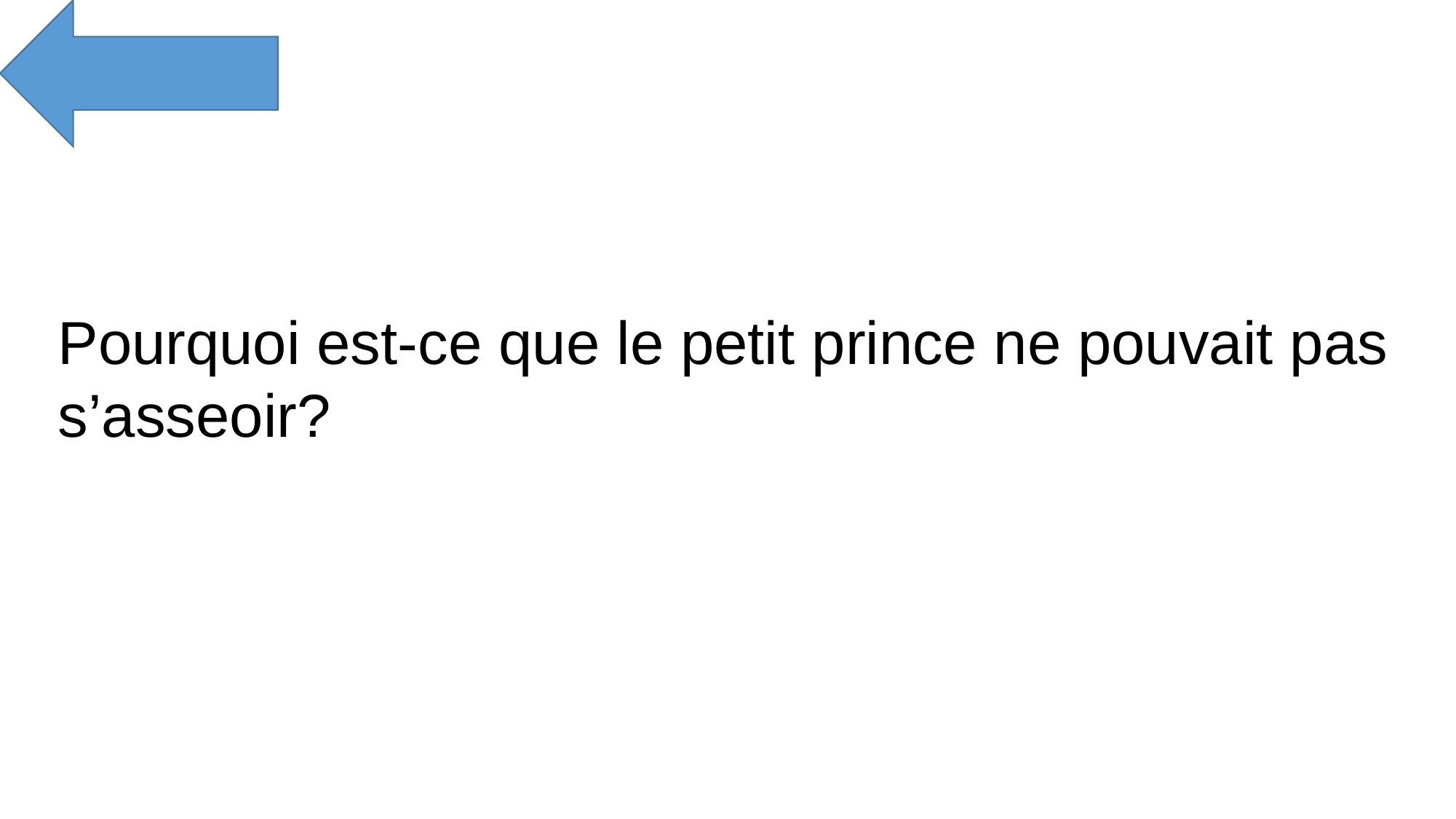

Pourquoi est-ce que le petit prince ne pouvait pas s’asseoir?